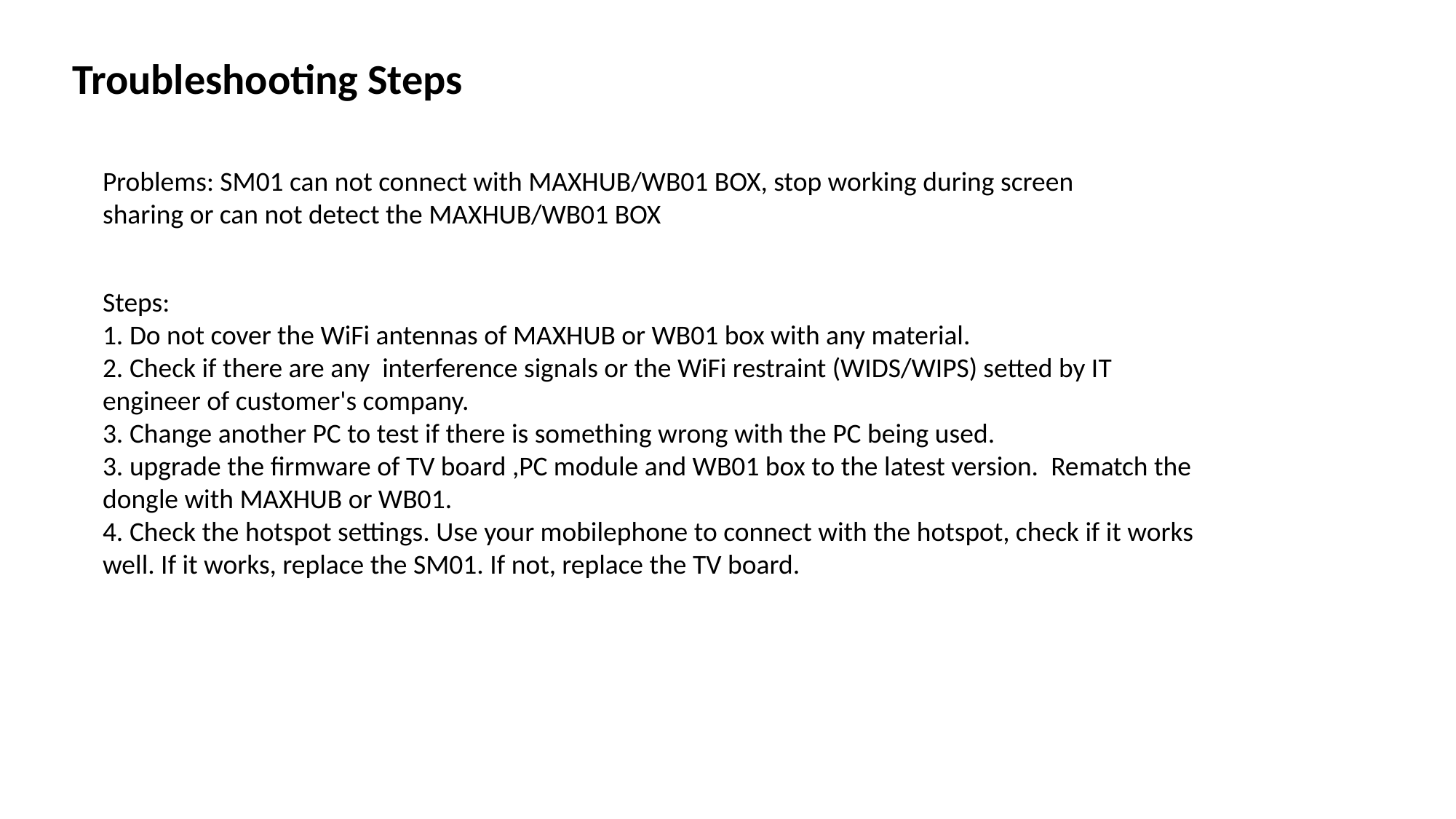

Troubleshooting Steps
Problems: SM01 can not connect with MAXHUB/WB01 BOX, stop working during screen sharing or can not detect the MAXHUB/WB01 BOX
Steps:
1. Do not cover the WiFi antennas of MAXHUB or WB01 box with any material.
2. Check if there are any  interference signals or the WiFi restraint (WIDS/WIPS) setted by IT engineer of customer's company.
3. Change another PC to test if there is something wrong with the PC being used.
3. upgrade the firmware of TV board ,PC module and WB01 box to the latest version.  Rematch the dongle with MAXHUB or WB01.
4. Check the hotspot settings. Use your mobilephone to connect with the hotspot, check if it works well. If it works, replace the SM01. If not, replace the TV board.